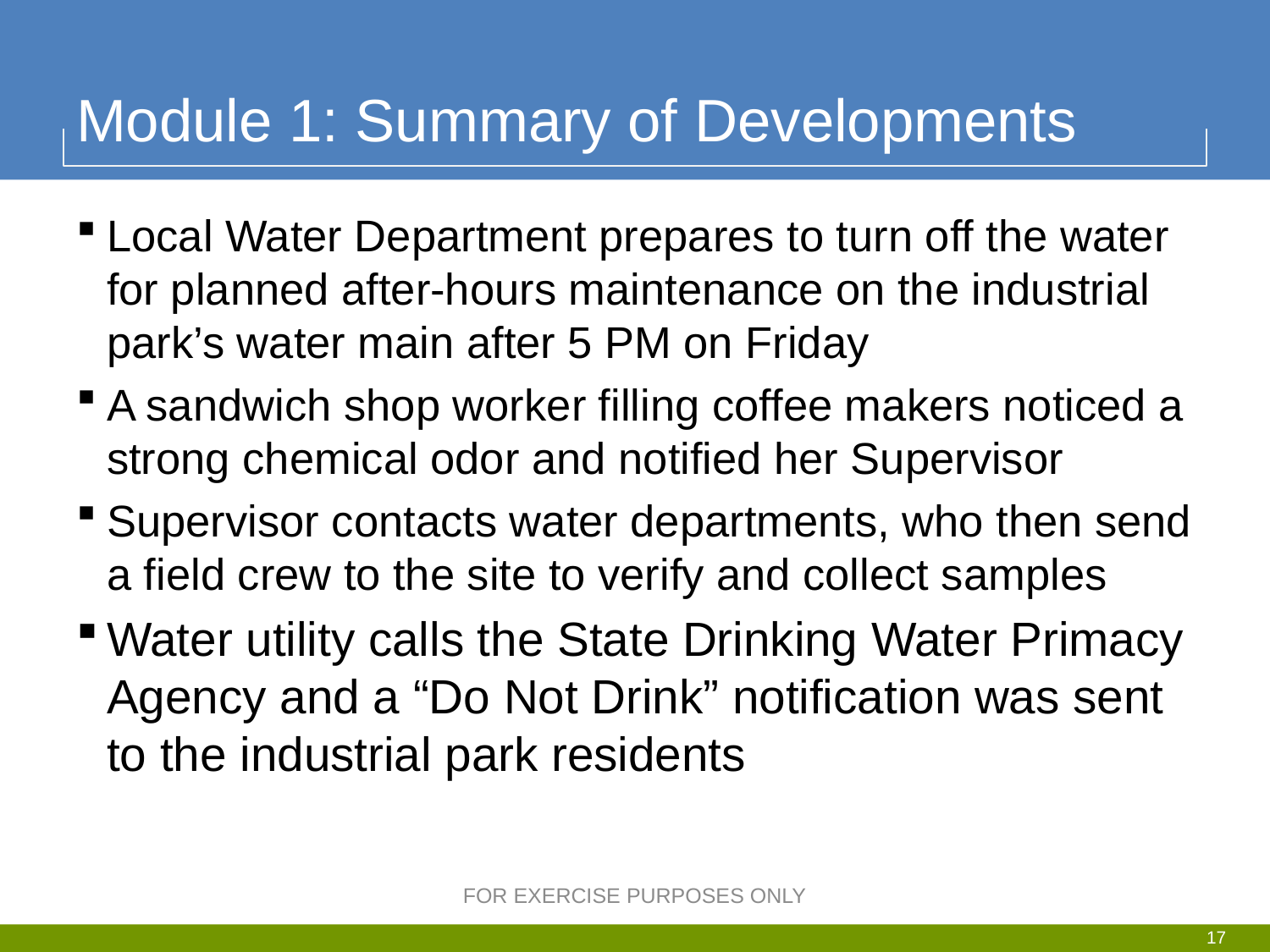

# Module 1: Summary of Developments
Local Water Department prepares to turn off the water for planned after-hours maintenance on the industrial park’s water main after 5 PM on Friday
A sandwich shop worker filling coffee makers noticed a strong chemical odor and notified her Supervisor
Supervisor contacts water departments, who then send a field crew to the site to verify and collect samples
Water utility calls the State Drinking Water Primacy Agency and a “Do Not Drink” notification was sent to the industrial park residents
FOR EXERCISE PURPOSES ONLY